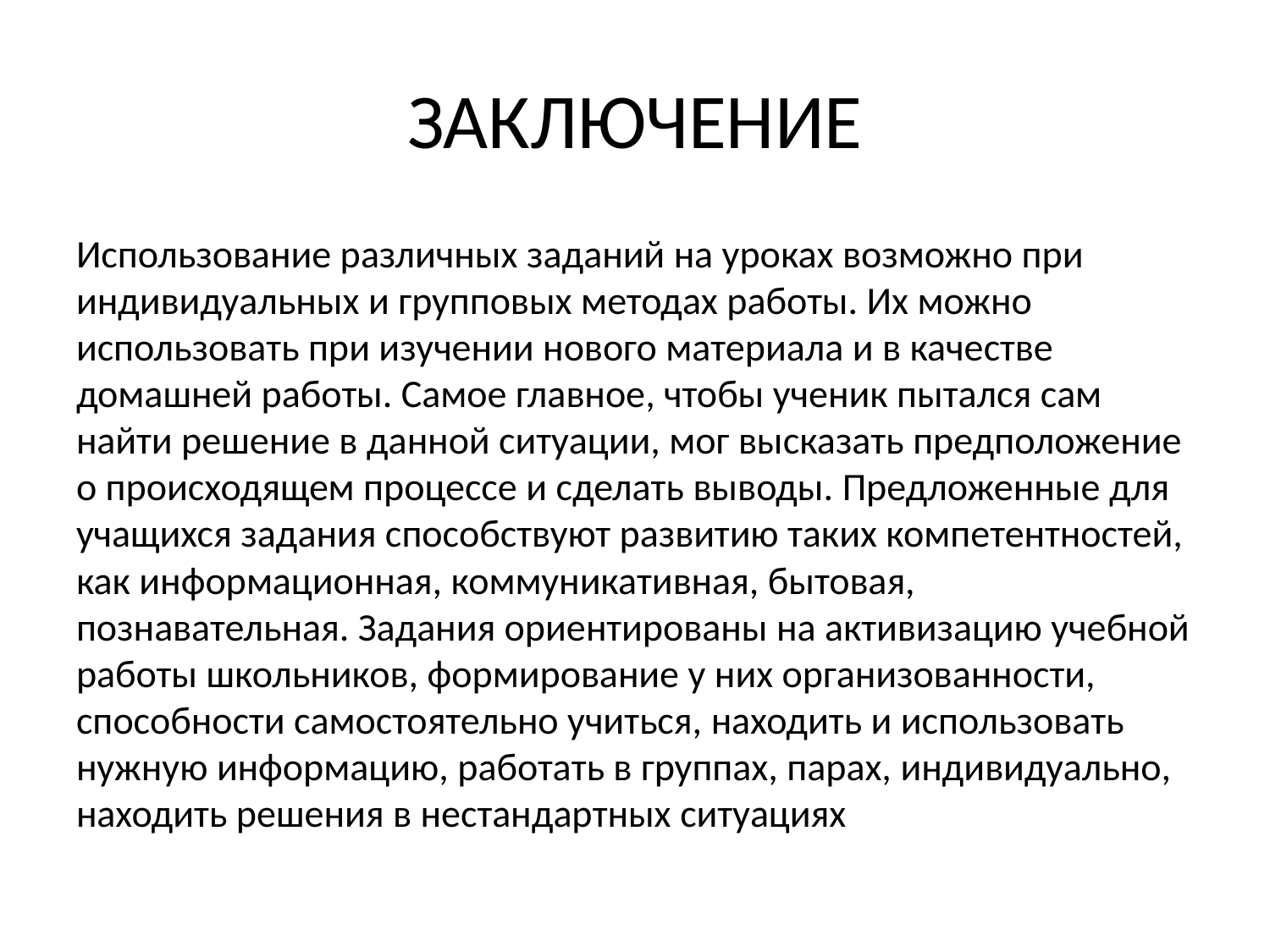

# ЗАКЛЮЧЕНИЕ
Использование различных заданий на уроках возможно при индивидуальных и групповых методах работы. Их можно использовать при изучении нового материала и в качестве домашней работы. Самое главное, чтобы ученик пытался сам найти решение в данной ситуации, мог высказать предположение о происходящем процессе и сделать выводы. Предложенные для учащихся задания способствуют развитию таких компетентностей, как информационная, коммуникативная, бытовая, познавательная. Задания ориентированы на активизацию учебной работы школьников, формирование у них организованности, способности самостоятельно учиться, находить и использовать нужную информацию, работать в группах, парах, индивидуально, находить решения в нестандартных ситуациях